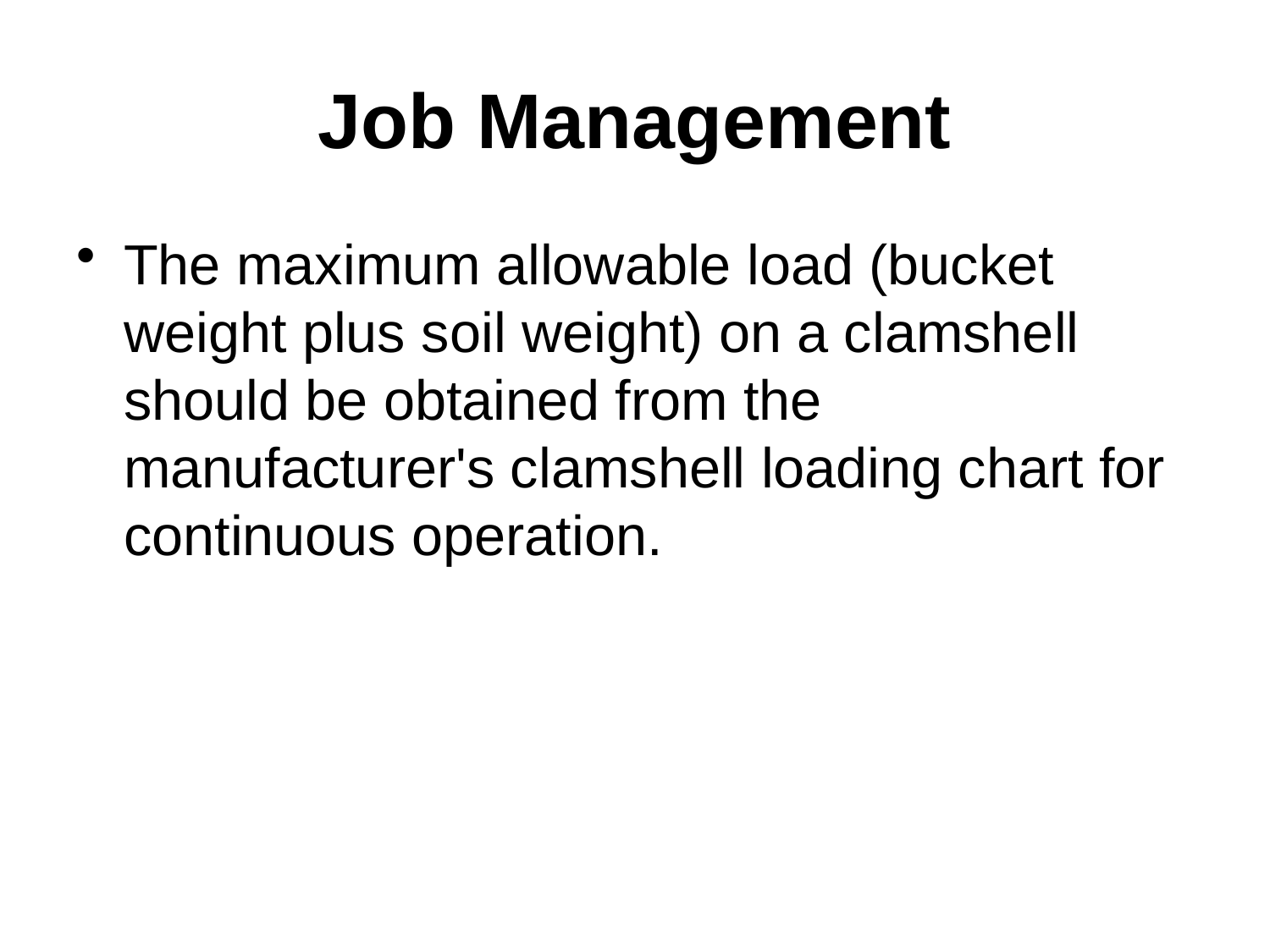

# Job Management
The maximum allowable load (bucket weight plus soil weight) on a clamshell should be obtained from the manufacturer's clamshell loading chart for continuous operation.